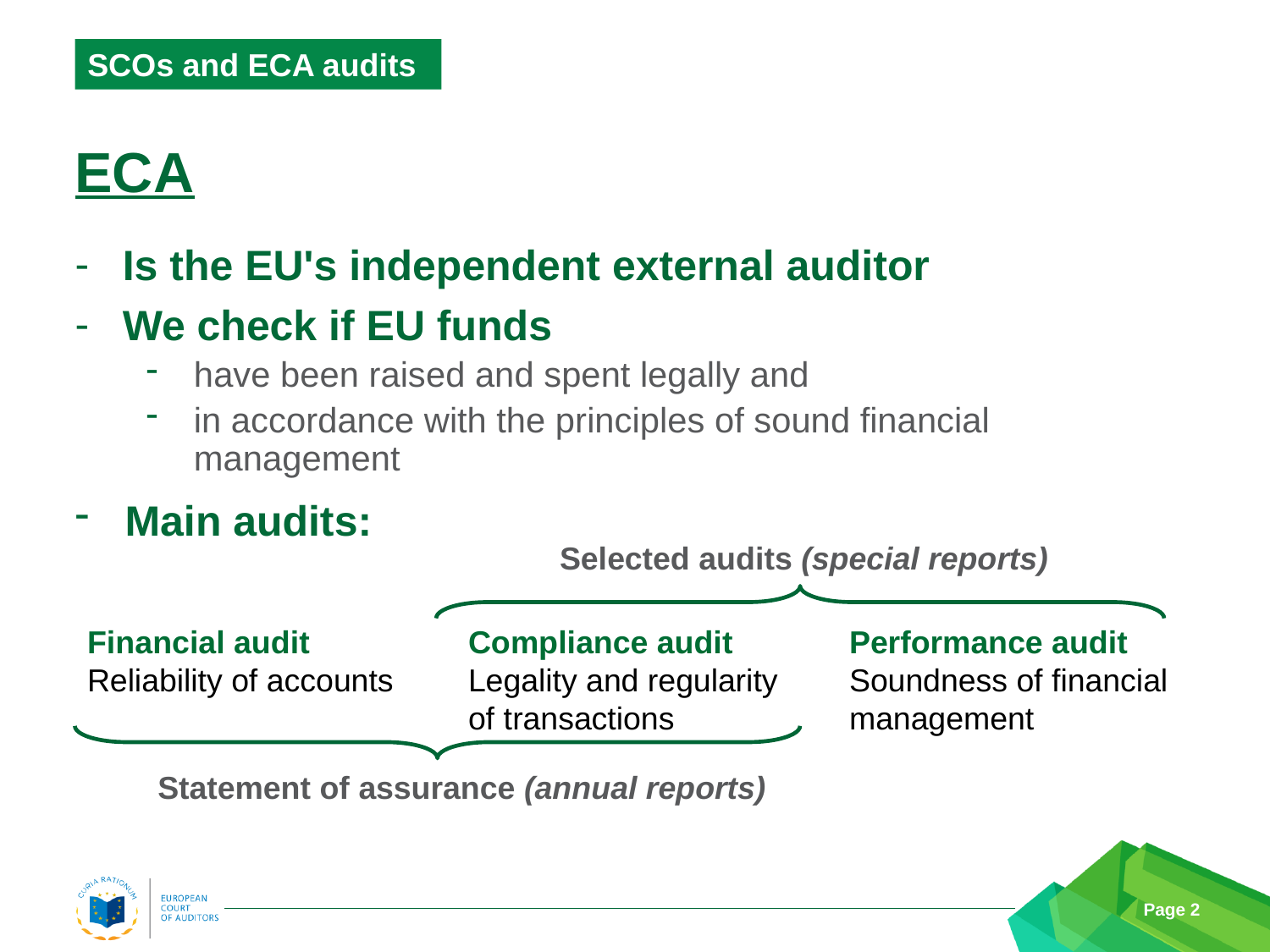

SCOs and ECA audits
ECA
Is the EU's independent external auditor
We check if EU funds
have been raised and spent legally and
in accordance with the principles of sound financial management
Main audits:

Selected audits (special reports)
Financial audit 		Compliance audit	Performance audit
Reliability of accounts 	Legality and regularity	Soundness of financial
			of transactions		management
Statement of assurance (annual reports)
Page 2